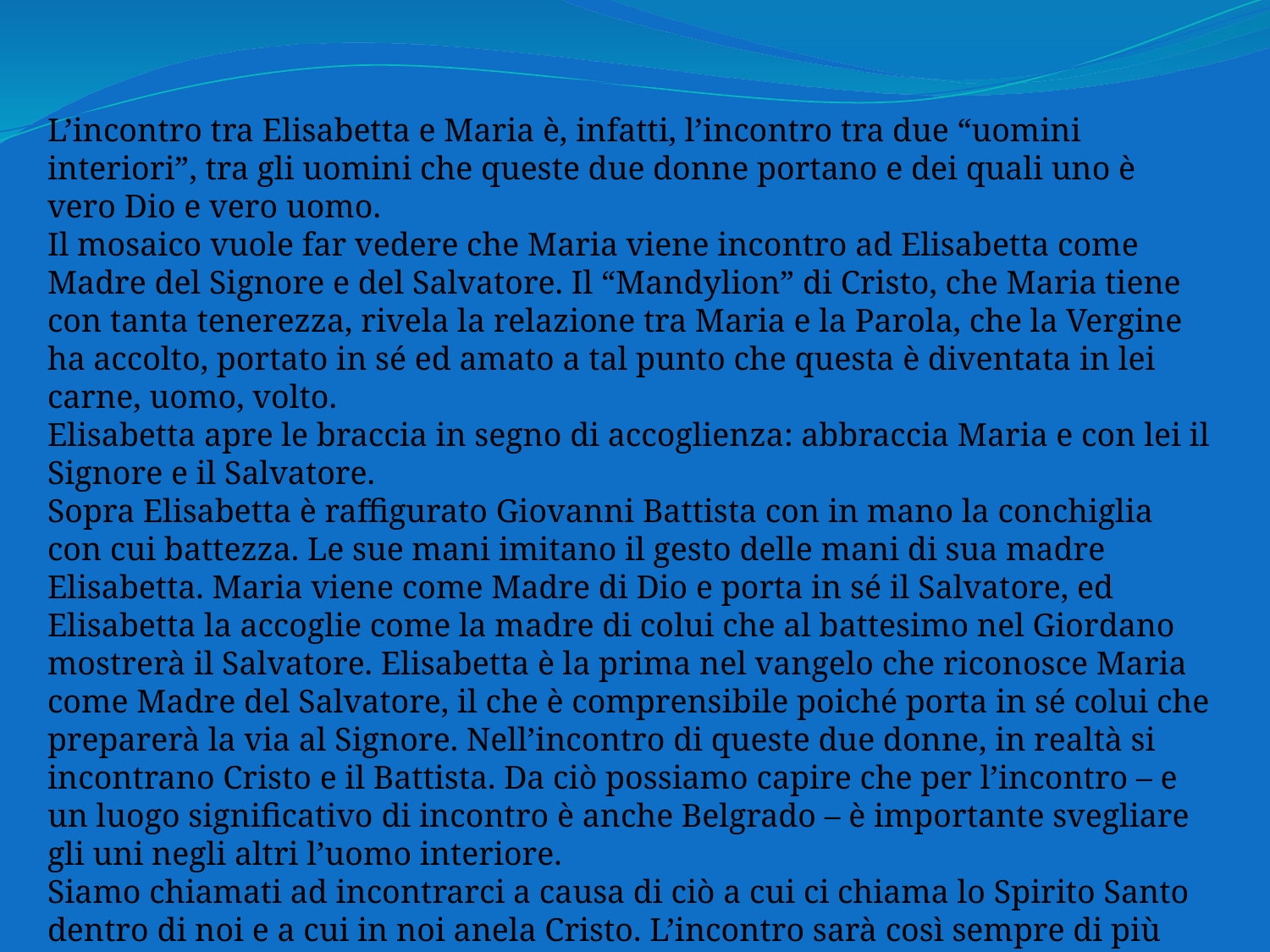

L’incontro tra Elisabetta e Maria è, infatti, l’incontro tra due “uomini interiori”, tra gli uomini che queste due donne portano e dei quali uno è vero Dio e vero uomo.
Il mosaico vuole far vedere che Maria viene incontro ad Elisabetta come Madre del Signore e del Salvatore. Il “Mandylion” di Cristo, che Maria tiene con tanta tenerezza, rivela la relazione tra Maria e la Parola, che la Vergine ha accolto, portato in sé ed amato a tal punto che questa è diventata in lei carne, uomo, volto.
Elisabetta apre le braccia in segno di accoglienza: abbraccia Maria e con lei il Signore e il Salvatore.
Sopra Elisabetta è raffigurato Giovanni Battista con in mano la conchiglia con cui battezza. Le sue mani imitano il gesto delle mani di sua madre Elisabetta. Maria viene come Madre di Dio e porta in sé il Salvatore, ed Elisabetta la accoglie come la madre di colui che al battesimo nel Giordano mostrerà il Salvatore. Elisabetta è la prima nel vangelo che riconosce Maria come Madre del Salvatore, il che è comprensibile poiché porta in sé colui che preparerà la via al Signore. Nell’incontro di queste due donne, in realtà si incontrano Cristo e il Battista. Da ciò possiamo capire che per l’incontro – e un luogo significativo di incontro è anche Belgrado – è importante svegliare gli uni negli altri l’uomo interiore.
Siamo chiamati ad incontrarci a causa di ciò a cui ci chiama lo Spirito Santo dentro di noi e a cui in noi anela Cristo. L’incontro sarà così sempre di più solo un segno, un gesto, la realizzazione di ciò che in noi suscita Cristo e quell’uomo interiore che anela a Lui e lo desidera.